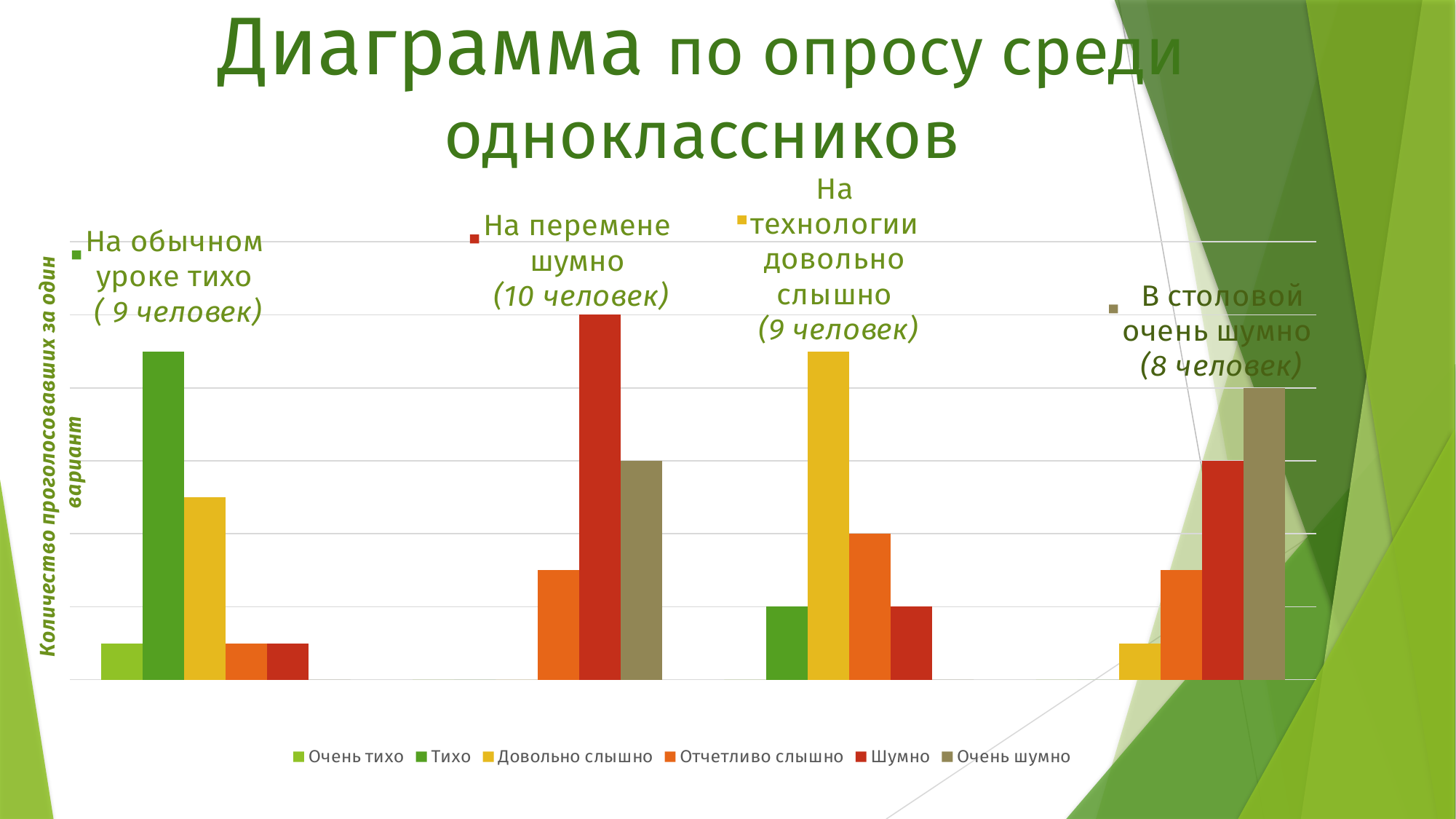

# Диаграмма по опросу среди одноклассников

### Chart

| Category | Очень тихо | Тихо | Довольно слышно | Отчетливо слышно | Шумно | Очень шумно |
|---|---|---|---|---|---|---|
| На обычном уроке | 1.0 | 9.0 | 5.0 | 1.0 | 1.0 | 0.0 |
| На перемене | 0.0 | 0.0 | 0.0 | 3.0 | 10.0 | 6.0 |
| На технологии | 0.0 | 2.0 | 9.0 | 4.0 | 2.0 | 0.0 |
| В столовой | 0.0 | 0.0 | 1.0 | 3.0 | 6.0 | 8.0 |